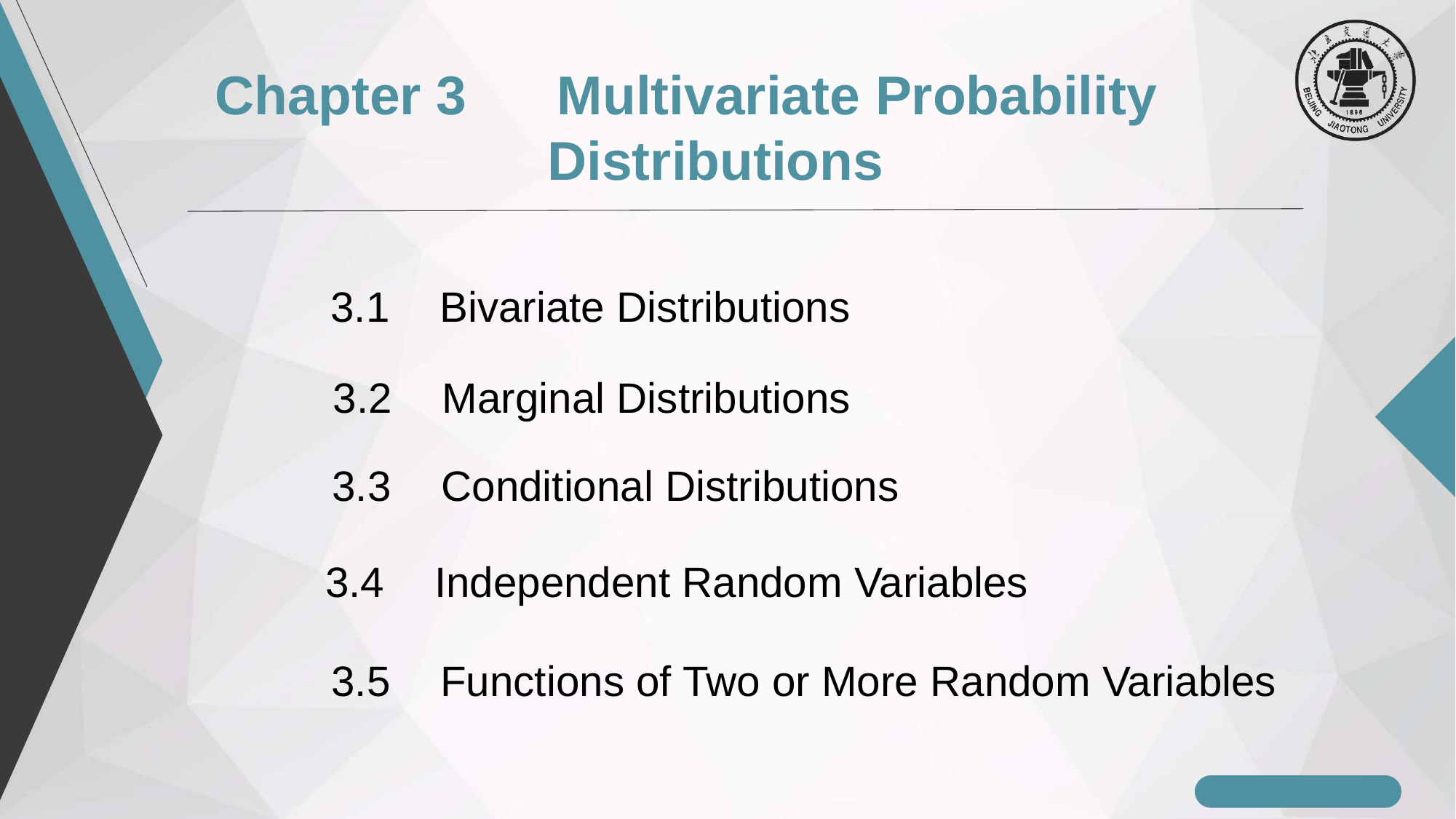

Chapter 3      Multivariate Probability
                      Distributions
3.1	Bivariate Distributions

3.2	Marginal Distributions
3.3	Conditional Distributions
3.4	Independent Random Variables
3.5	Functions of Two or More Random Variables